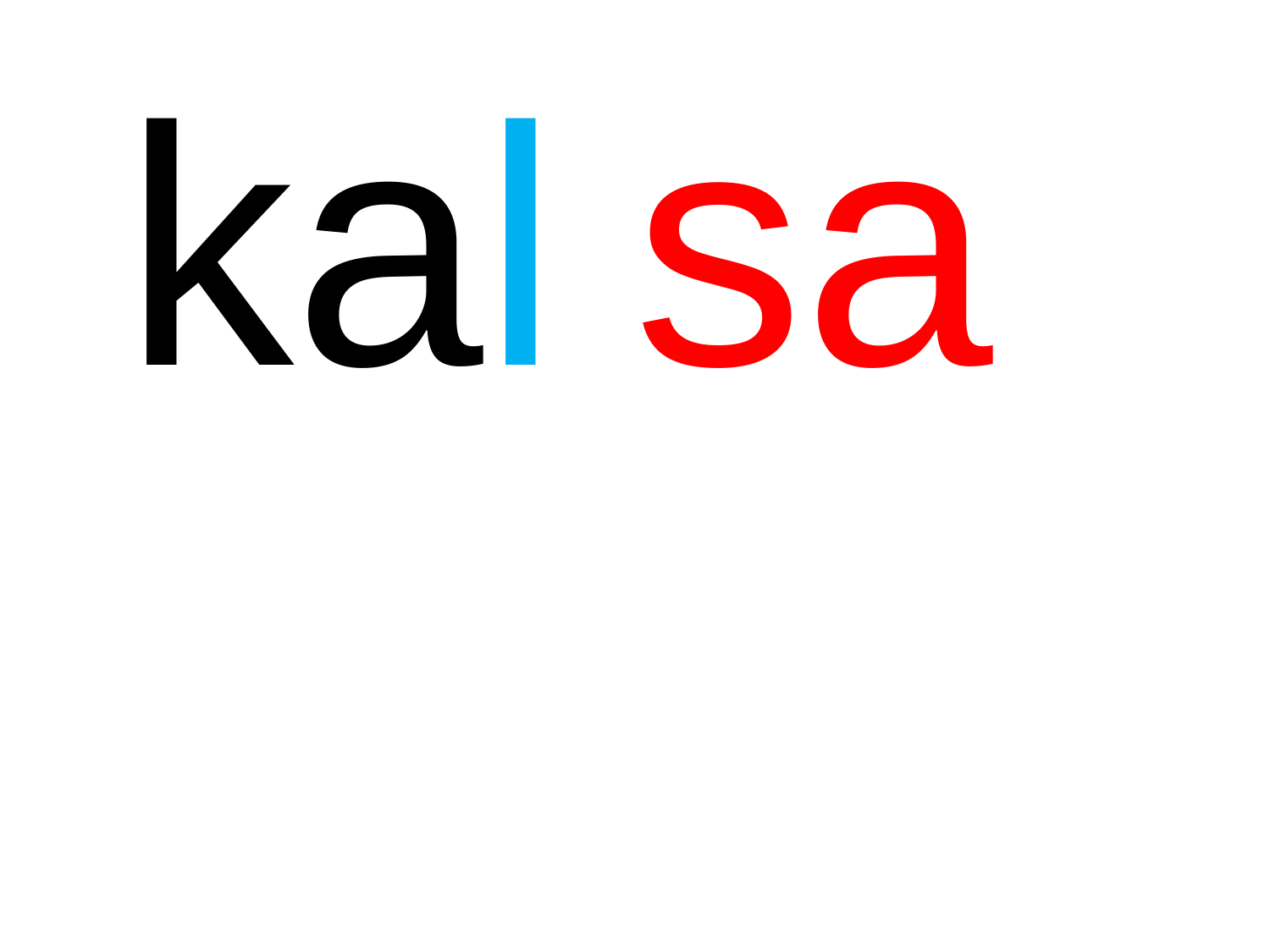

| kal |
| --- |
| sa |
| --- |